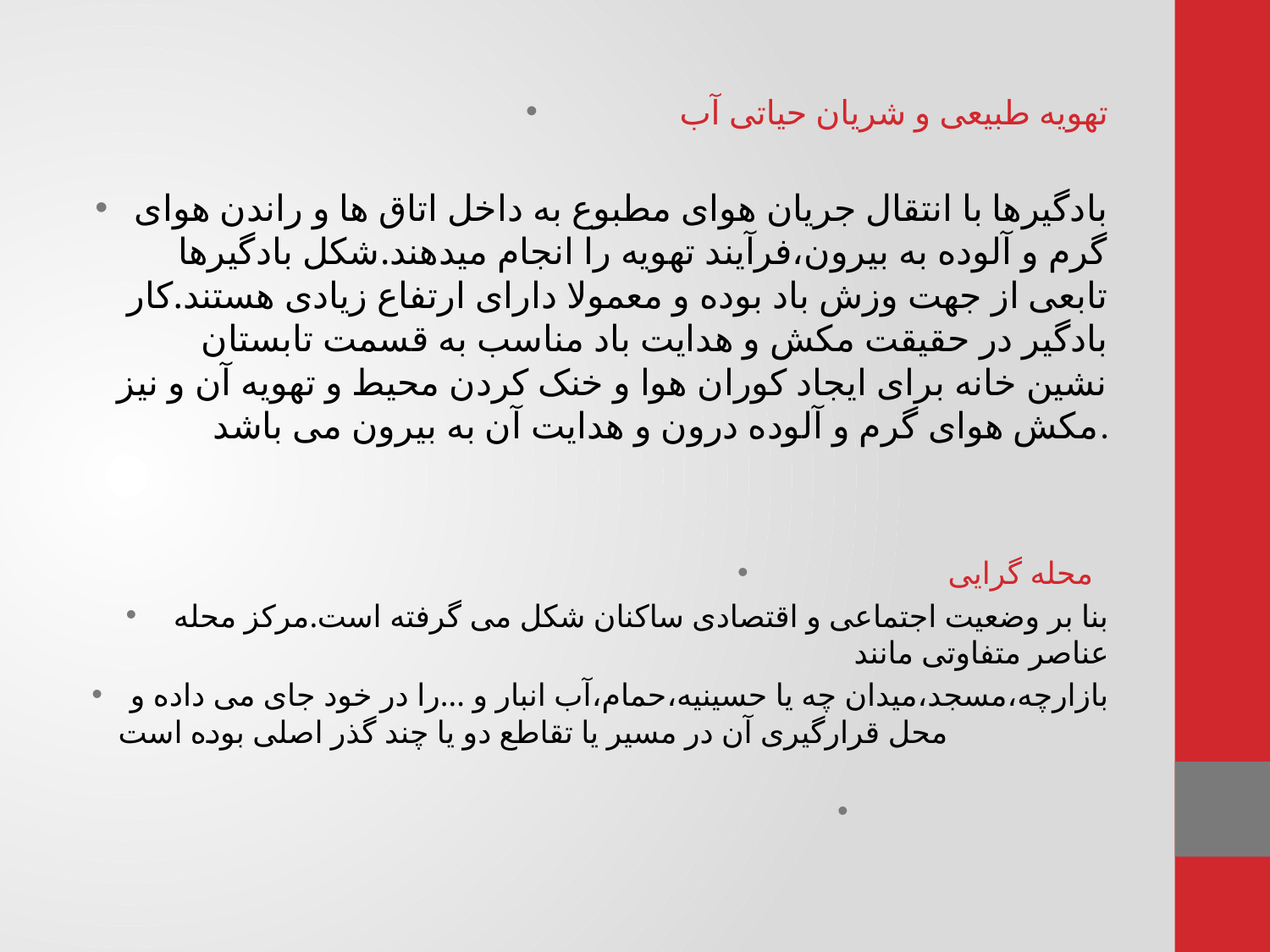

تهویه طبیعی و شریان حیاتی آب

بادگیرها با انتقال جریان هوای مطبوع به داخل اتاق ها و راندن هوای گرم و آلوده به بیرون،فرآیند تهویه را انجام میدهند.شکل بادگیرها تابعی از جهت وزش باد بوده و معمولا دارای ارتفاع زیادی هستند.کار بادگیر در حقیقت مکش و هدایت باد مناسب به قسمت تابستان نشین خانه برای ایجاد کوران هوا و خنک کردن محیط و تهویه آن و نیز مکش هوای گرم و آلوده درون و هدایت آن به بیرون می باشد.

محله گرایی
بنا بر وضعیت اجتماعی و اقتصادی ساکنان شکل می گرفته است.مرکز محله عناصر متفاوتی مانند
بازارچه،مسجد،میدان چه یا حسینیه،حمام،آب انبار و ...را در خود جای می داده و محل قرارگیری آن در مسیر یا تقاطع دو یا چند گذر اصلی بوده است